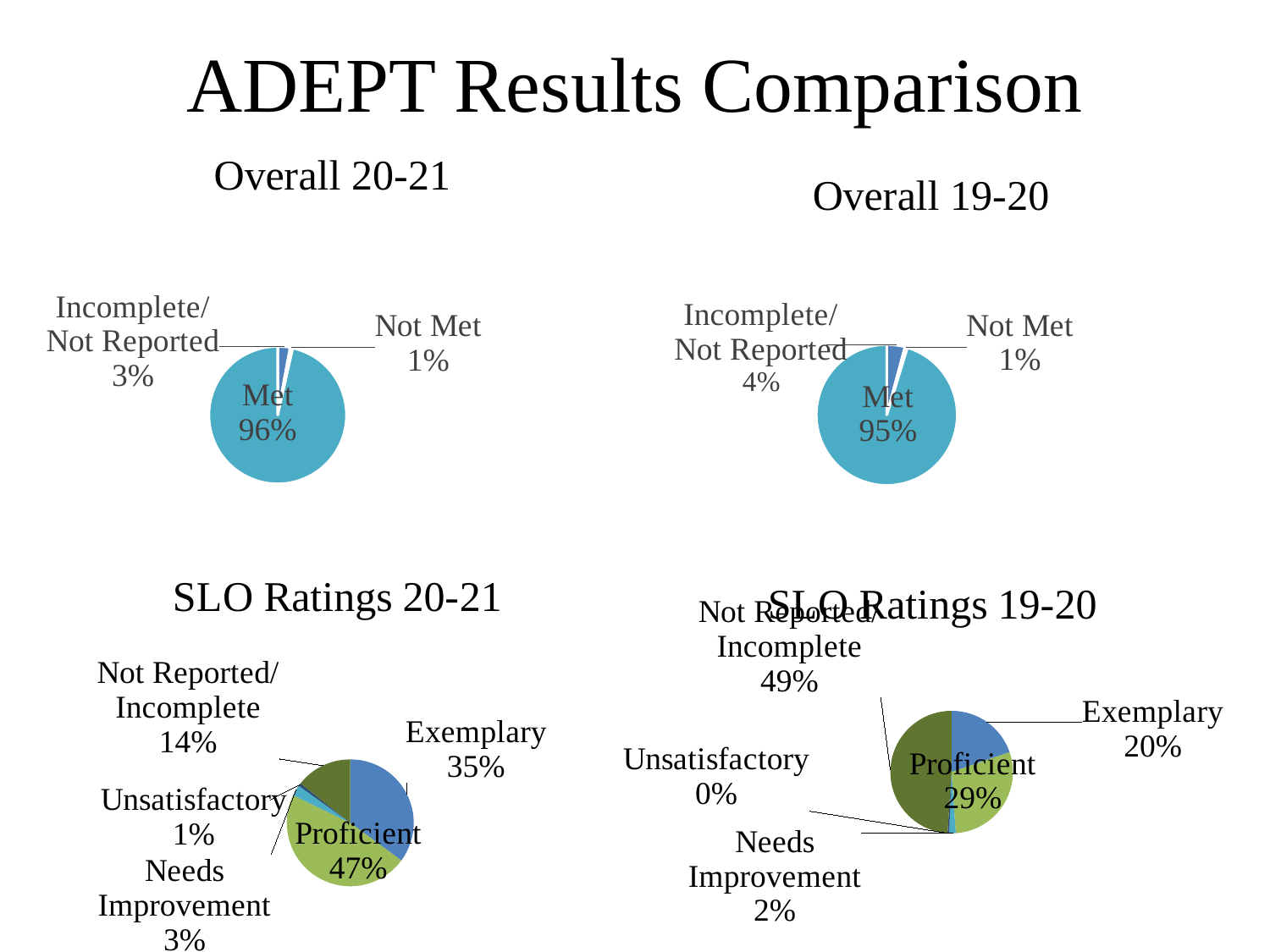

# ADEPT Results Comparison

### Chart: Overall 20-21

| Category | Teacher 20-21 |
|---|---|
| Incomplete/Not Reported | 1624.0 |
| Not Met | 331.0 |
| Met | 53712.0 |

### Chart: Overall 19-20

| Category | Overall 19-20 |
|---|---|
| Incomplete/Not Reported | 2301.0 |
| Not Met | 309.0 |
| Met | 52501.0 |

### Chart: SLO Ratings 19-20

| Category | SLO Ratings 19-20 |
|---|---|
| Exemplary | 11225.0 |
| Proficient | 16602.0 |
| Needs Improvement | 977.0 |
| Unsatisfactory | 252.0 |
| Unknown | 27841.0 |

### Chart: SLO Ratings 20-21

| Category | SLO Ratings |
|---|---|
| Exemplary | 19443.0 |
| Proficient | 26025.0 |
| Needs Improvement | 1545.0 |
| Unsatisfactory | 398.0 |
| Unknown | 7935.0 |